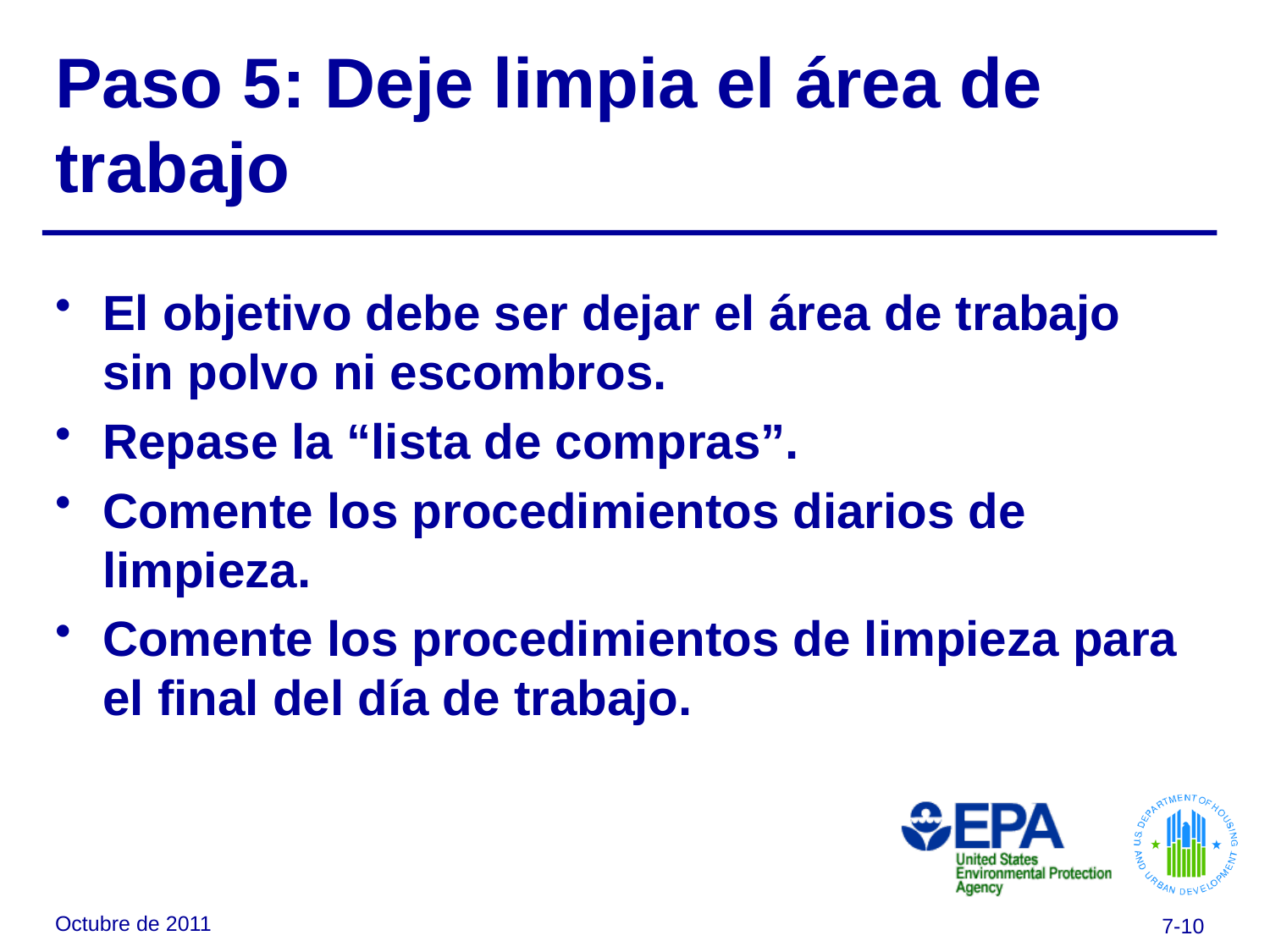

# Paso 5: Deje limpia el área de trabajo
El objetivo debe ser dejar el área de trabajo sin polvo ni escombros.
Repase la “lista de compras”.
Comente los procedimientos diarios de limpieza.
Comente los procedimientos de limpieza para el final del día de trabajo.
Octubre de 2011
7-10